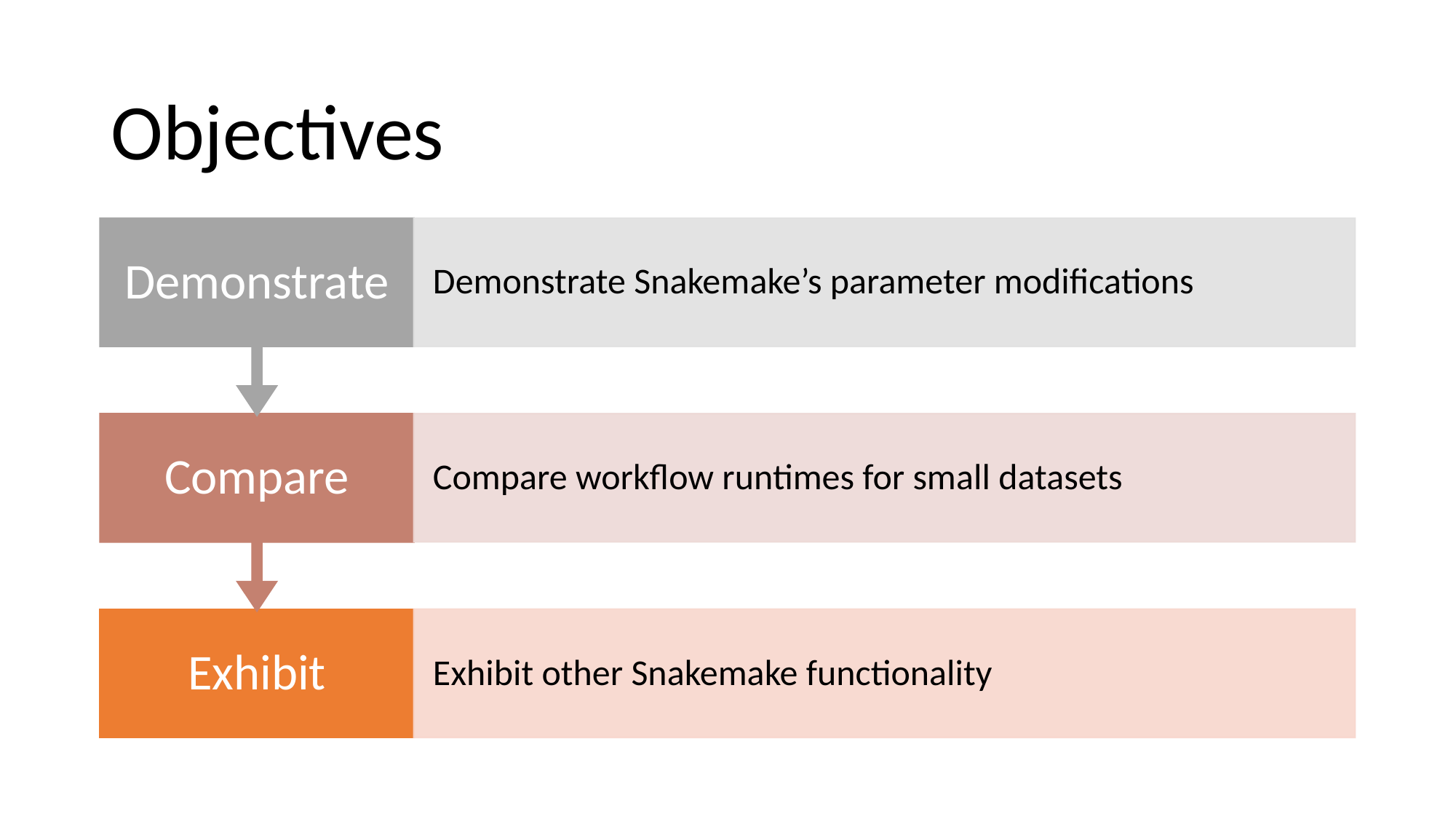

# Objectives
Exhibit
Exhibit other Snakemake functionality
Compare
Compare workflow runtimes for small datasets
Demonstrate
Demonstrate Snakemake’s parameter modifications